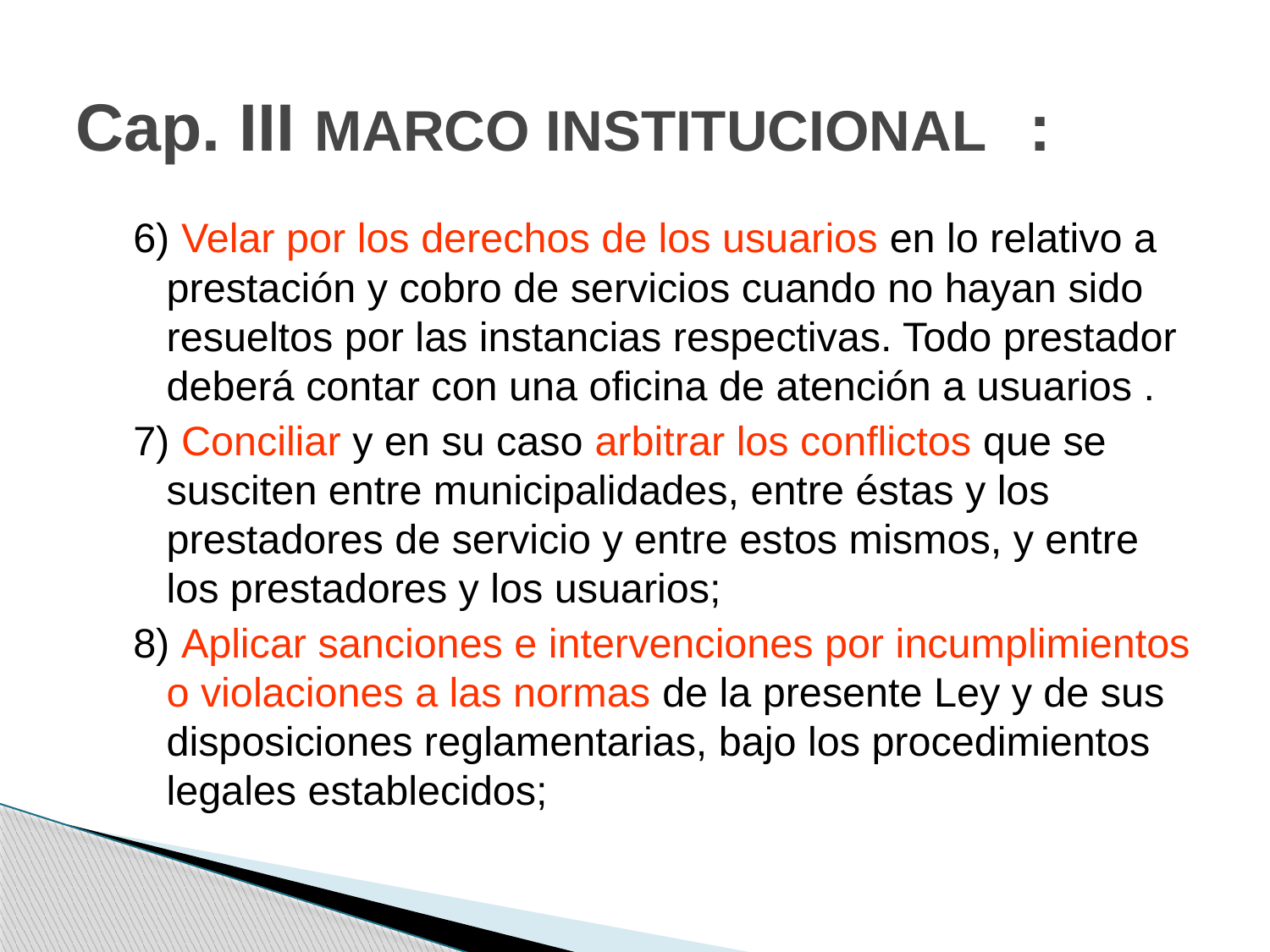

# Cap. III MARCO INSTITUCIONAL  :
6) Velar por los derechos de los usuarios en lo relativo a prestación y cobro de servicios cuando no hayan sido resueltos por las instancias respectivas. Todo prestador deberá contar con una oficina de atención a usuarios .
7) Conciliar y en su caso arbitrar los conflictos que se susciten entre municipalidades, entre éstas y los prestadores de servicio y entre estos mismos, y entre los prestadores y los usuarios;
8) Aplicar sanciones e intervenciones por incumplimientos o violaciones a las normas de la presente Ley y de sus disposiciones reglamentarias, bajo los procedimientos legales establecidos;